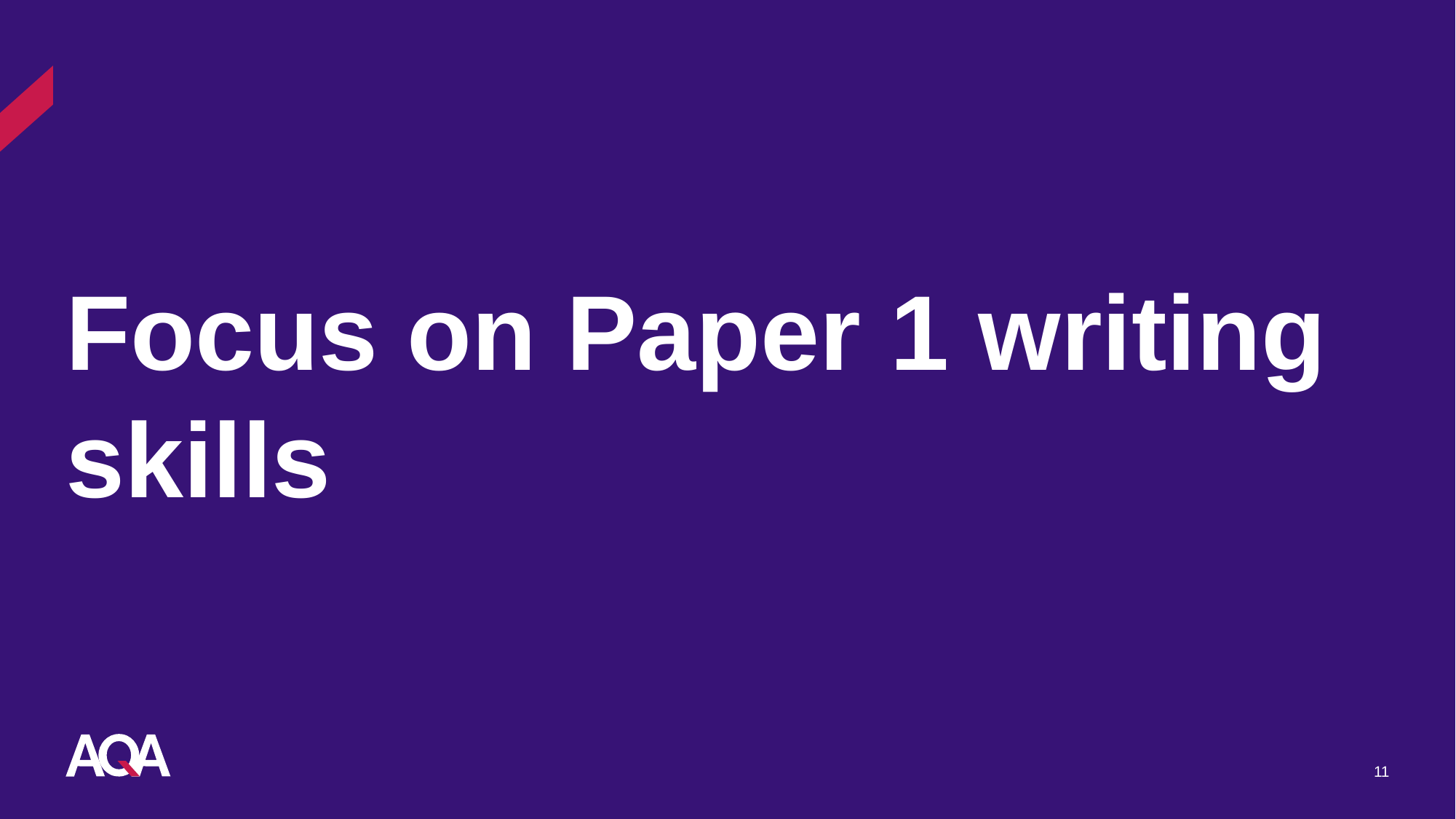

# Focus on Paper 1 writing skills

11